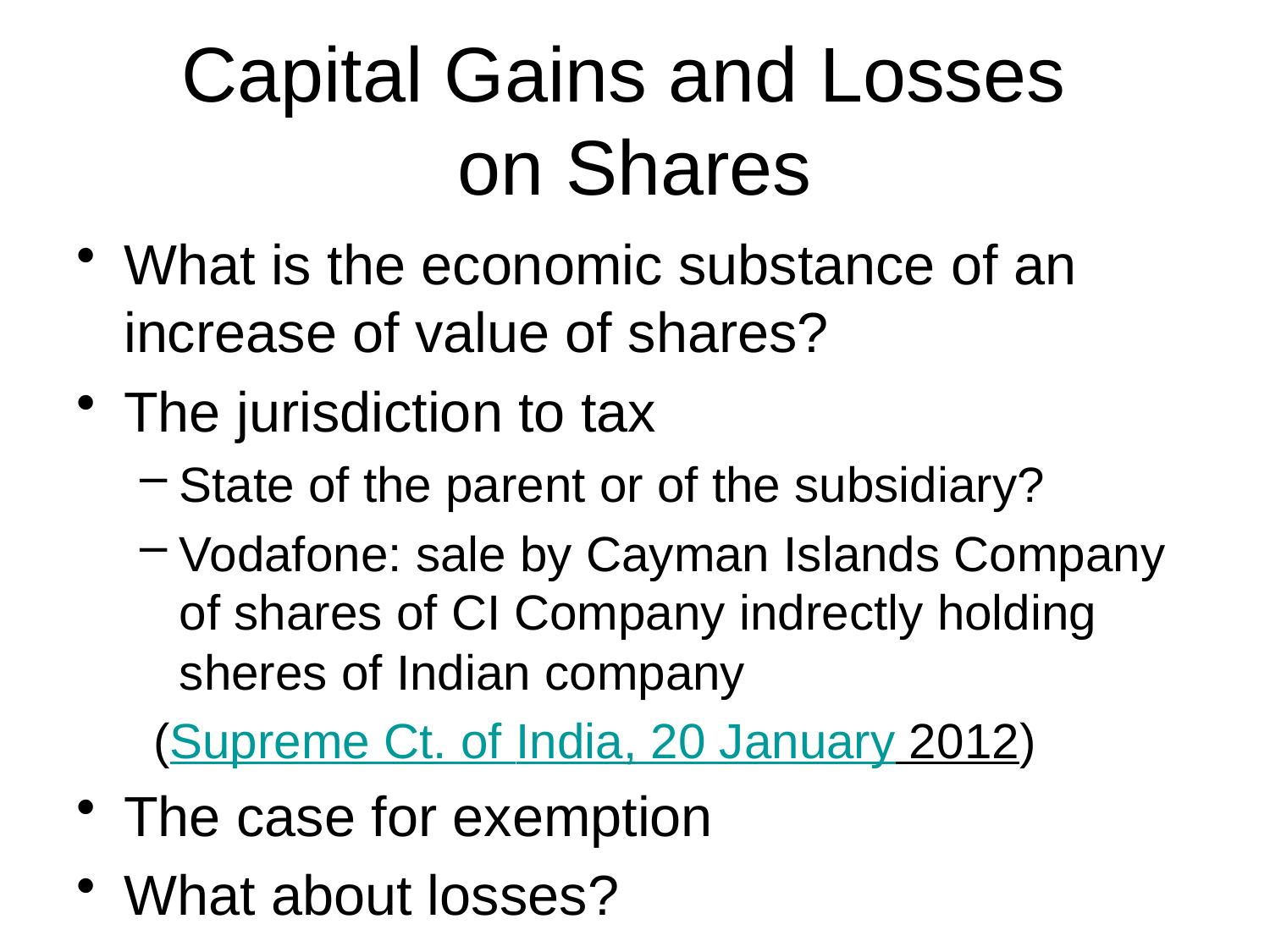

# Capital Gains and Losses on Shares
What is the economic substance of an increase of value of shares?
The jurisdiction to tax
State of the parent or of the subsidiary?
Vodafone: sale by Cayman Islands Company of shares of CI Company indrectly holding sheres of Indian company
 (Supreme Ct. of India, 20 January 2012)
The case for exemption
What about losses?